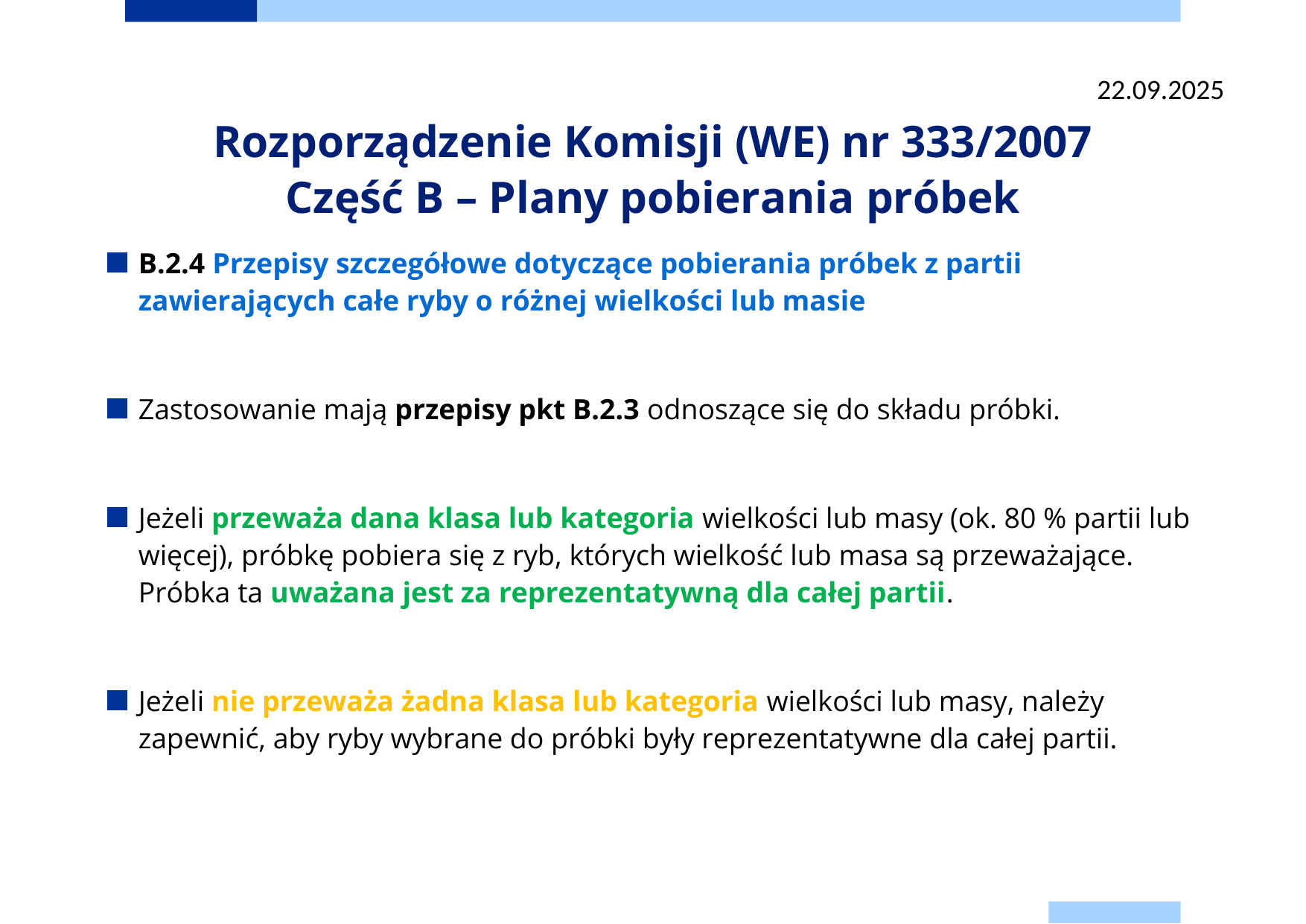

22.09.2025
# Rozporządzenie Komisji (WE) nr 333/2007 Część B – Plany pobierania próbek
B.2.4 Przepisy szczegółowe dotyczące pobierania próbek z partii zawierających całe ryby o różnej wielkości lub masie

Zastosowanie mają przepisy pkt B.2.3 odnoszące się do składu próbki.

Jeżeli przeważa dana klasa lub kategoria wielkości lub masy (ok. 80 % partii lub więcej), próbkę pobiera się z ryb, których wielkość lub masa są przeważające. Próbka ta uważana jest za reprezentatywną dla całej partii.

Jeżeli nie przeważa żadna klasa lub kategoria wielkości lub masy, należy zapewnić, aby ryby wybrane do próbki były reprezentatywne dla całej partii.